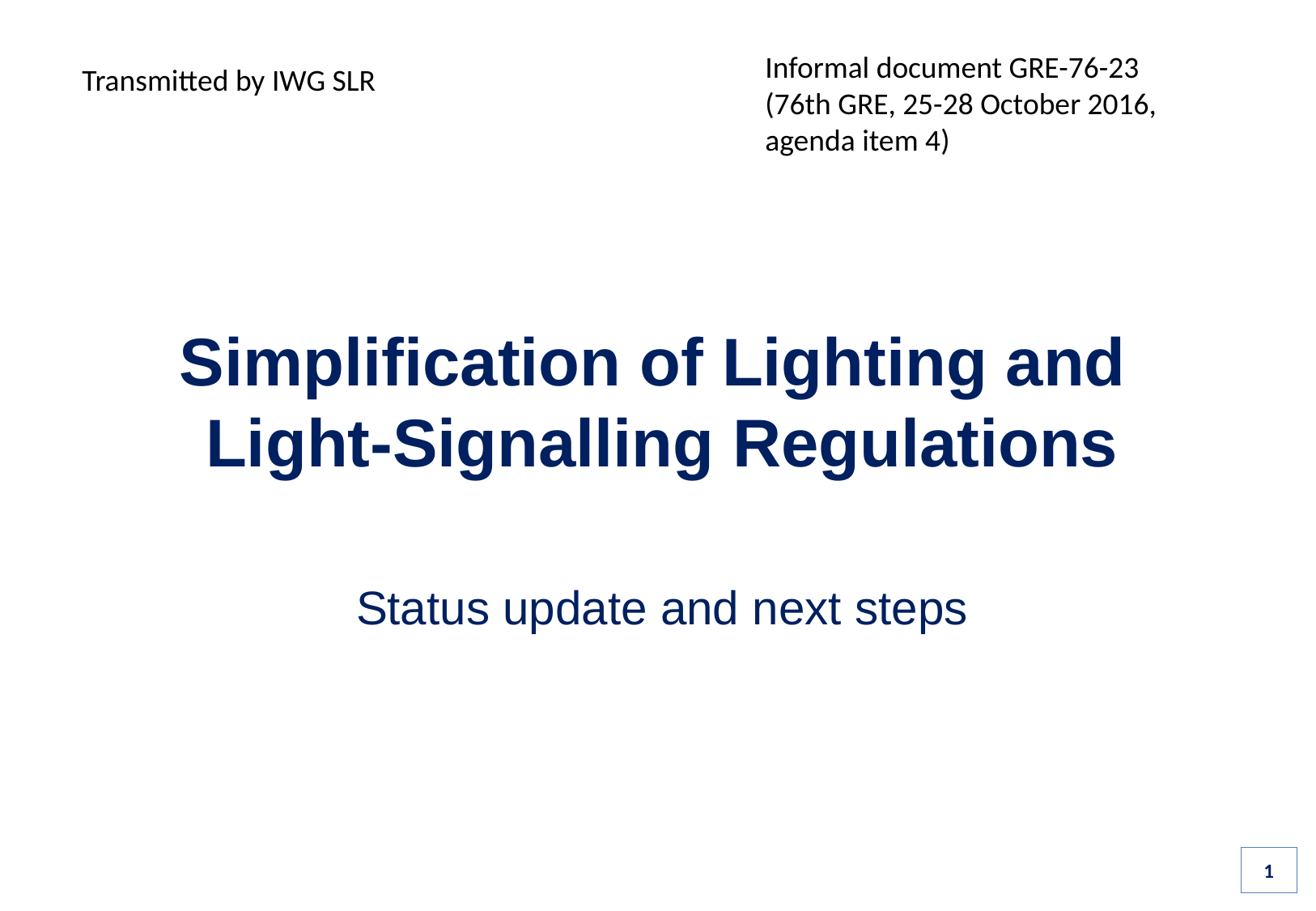

Informal document GRE-76-23
(76th GRE, 25-28 October 2016,
agenda item 4)
 Transmitted by IWG SLR
Simplification of Lighting and
Light-Signalling Regulations

Status update and next steps
1